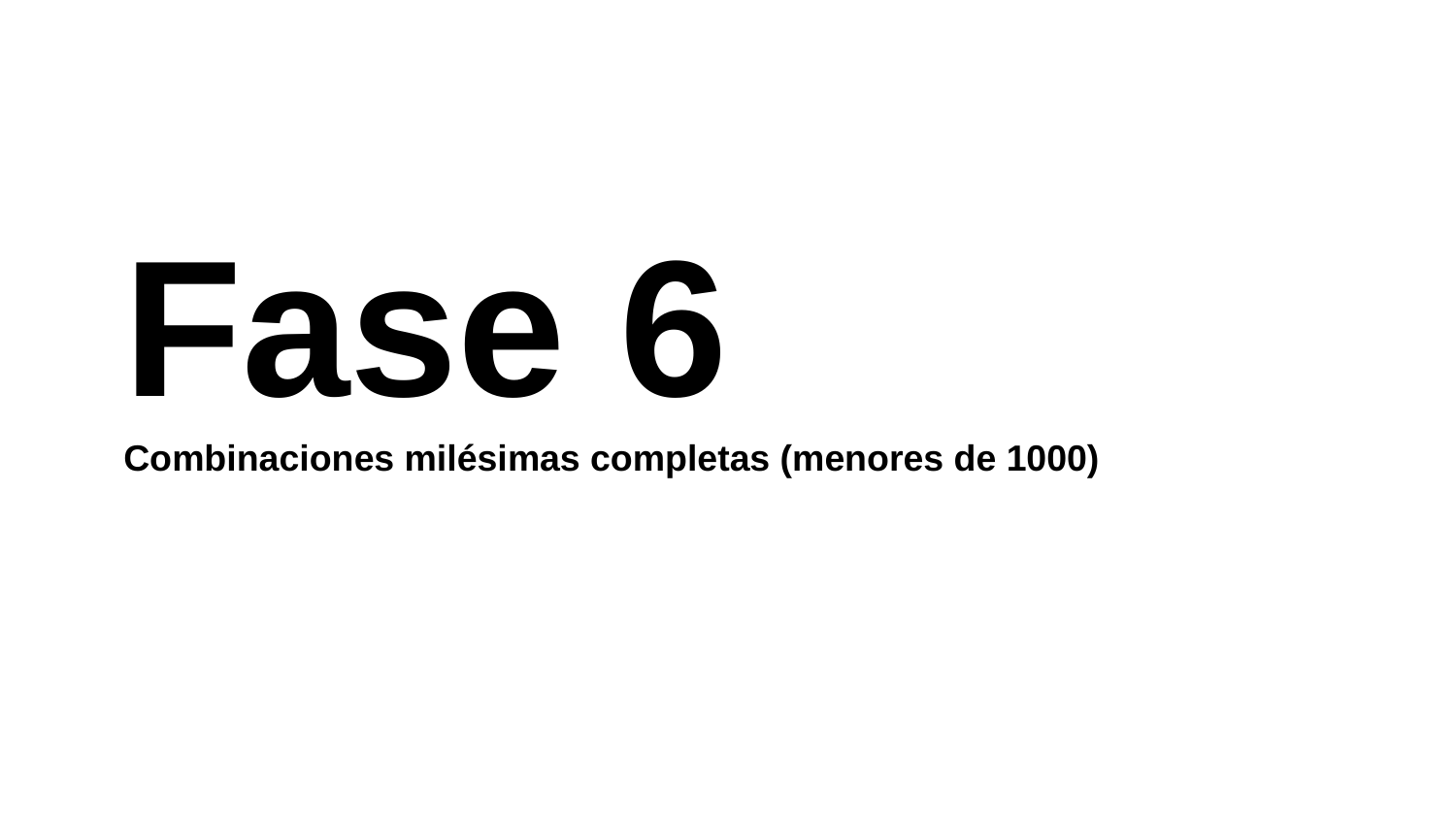

Fase 6
Combinaciones milésimas completas (menores de 1000)